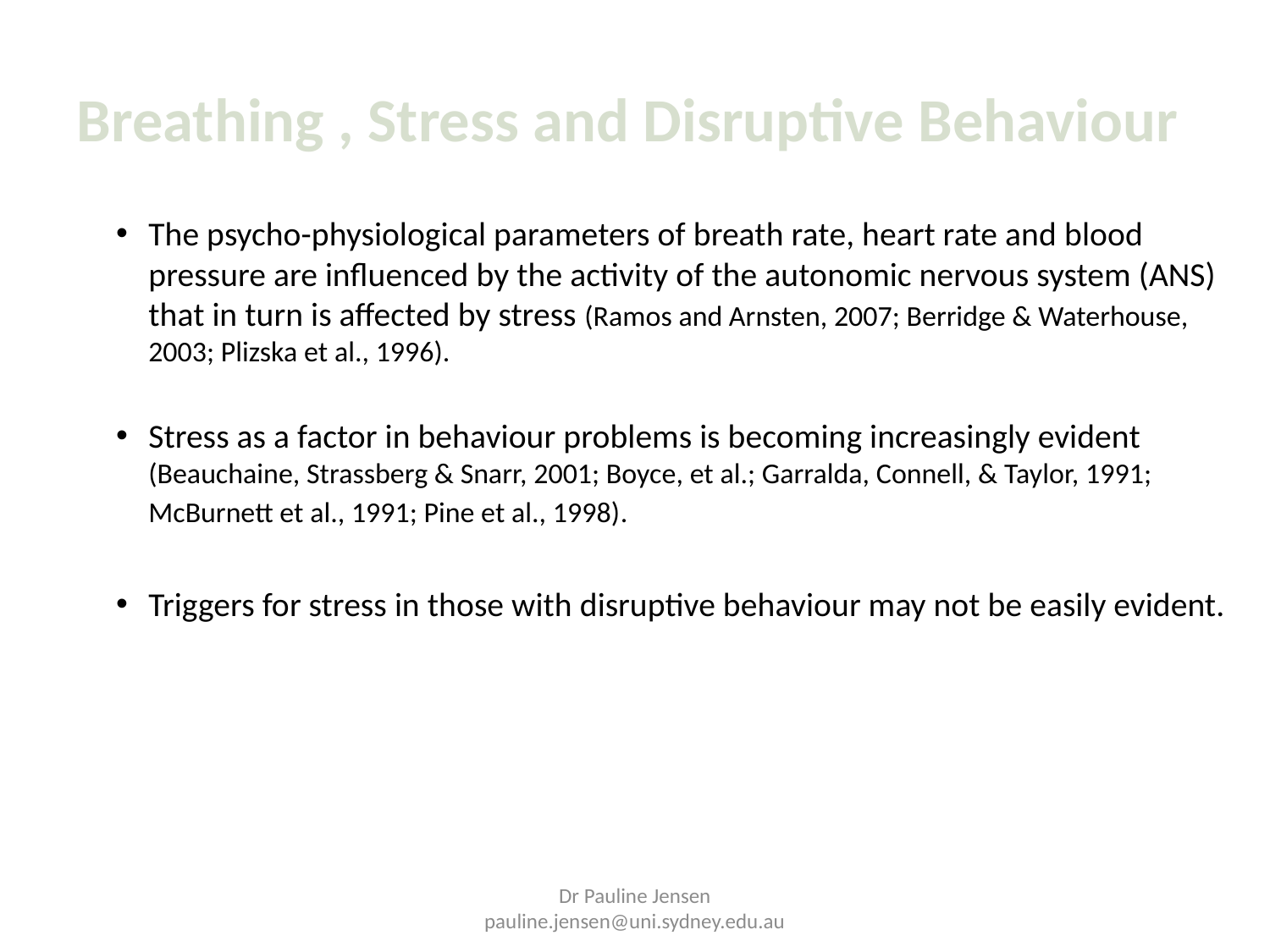

# Breathing , Stress and Disruptive Behaviour
The psycho-physiological parameters of breath rate, heart rate and blood pressure are influenced by the activity of the autonomic nervous system (ANS) that in turn is affected by stress (Ramos and Arnsten, 2007; Berridge & Waterhouse, 2003; Plizska et al., 1996).

Stress as a factor in behaviour problems is becoming increasingly evident (Beauchaine, Strassberg & Snarr, 2001; Boyce, et al.; Garralda, Connell, & Taylor, 1991; McBurnett et al., 1991; Pine et al., 1998).

Triggers for stress in those with disruptive behaviour may not be easily evident.

Dr Pauline Jensen pauline.jensen@uni.sydney.edu.au